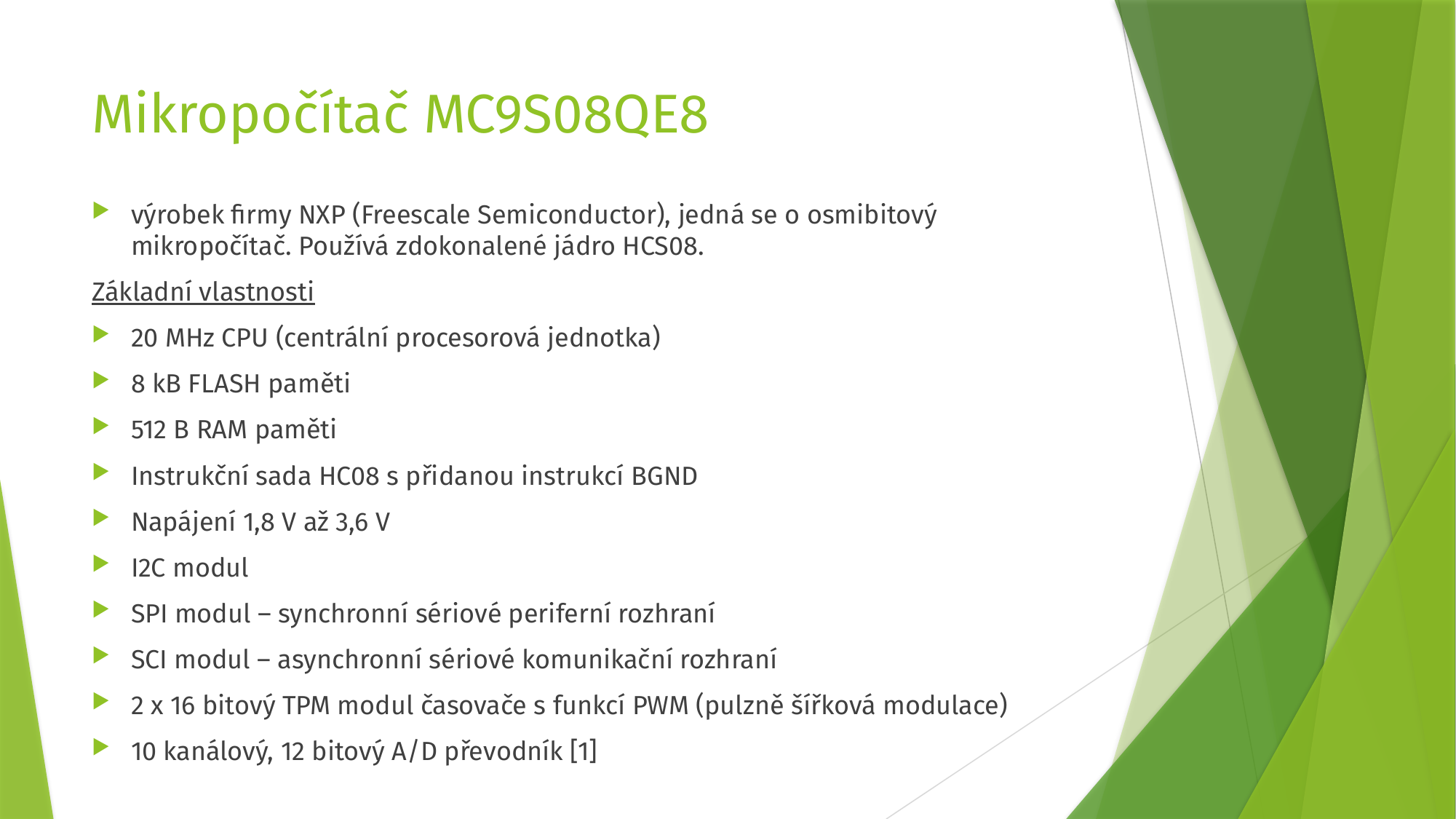

# Mikropočítač MC9S08QE8
výrobek firmy NXP (Freescale Semiconductor), jedná se o osmibitový
mikropočítač. Používá zdokonalené jádro HCS08.
Základní vlastnosti
20 MHz CPU (centrální procesorová jednotka)
8 kB FLASH paměti
512 B RAM paměti
Instrukční sada HC08 s přidanou instrukcí BGND
Napájení 1,8 V až 3,6 V
I2C modul
SPI modul – synchronní sériové periferní rozhraní
SCI modul – asynchronní sériové komunikační rozhraní
2 x 16 bitový TPM modul časovače s funkcí PWM (pulzně šířková modulace)
10 kanálový, 12 bitový A/D převodník [1]